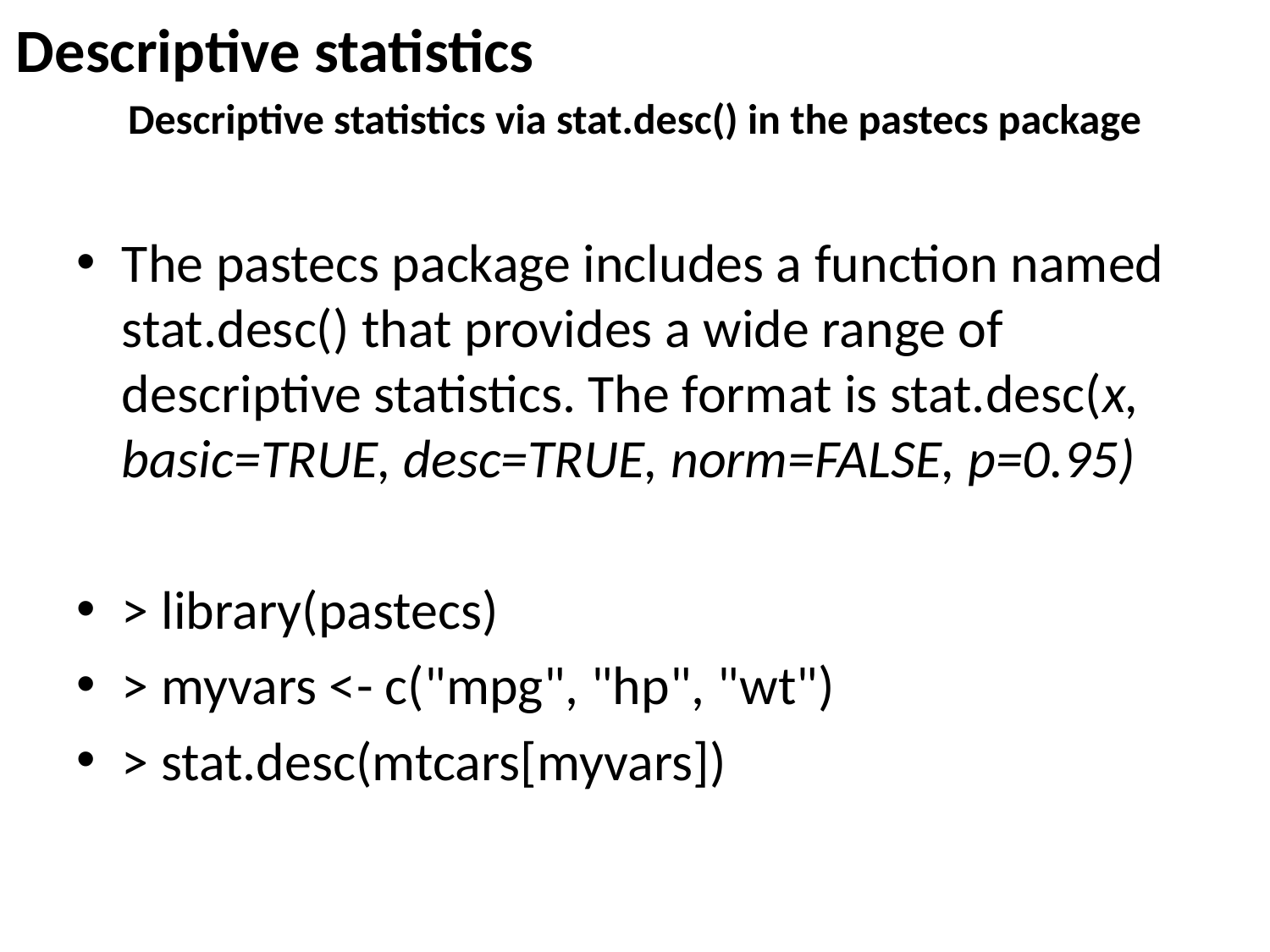

Descriptive statistics
# Descriptive statistics via stat.desc() in the pastecs package
The pastecs package includes a function named stat.desc() that provides a wide range of descriptive statistics. The format is stat.desc(x, basic=TRUE, desc=TRUE, norm=FALSE, p=0.95)

> library(pastecs)
> myvars <- c("mpg", "hp", "wt")
> stat.desc(mtcars[myvars])